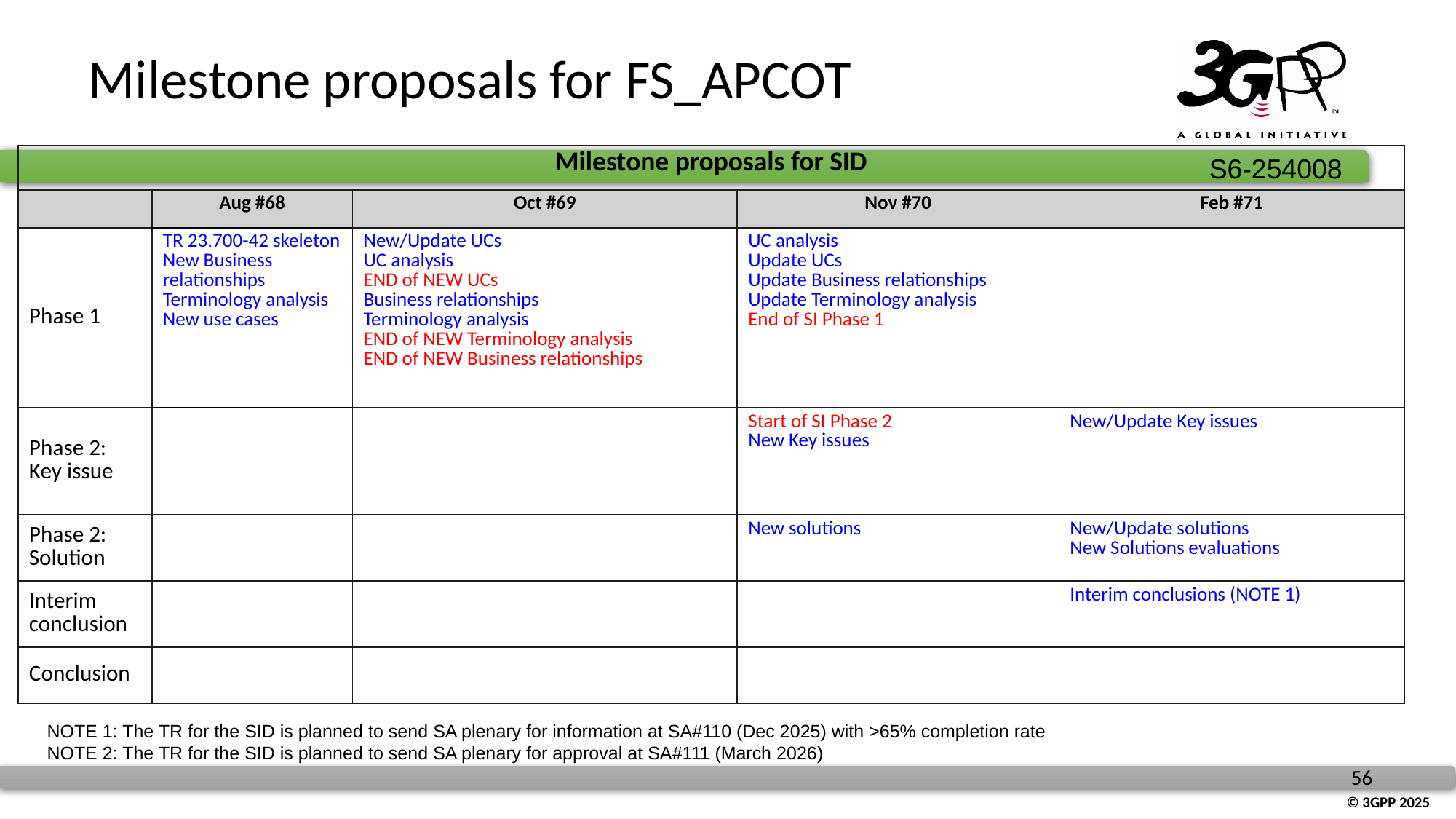

# Milestone proposals for FS_APCOT
| Milestone proposals for SID |  |  |  |  |
| --- | --- | --- | --- | --- |
|  | Aug #68 | Oct #69 | Nov #70 | Feb #71 |
| Phase 1 | TR 23.700-42 skeleton New Business relationships Terminology analysis New use cases | New/Update UCs UC analysis END of NEW UCs Business relationships Terminology analysis END of NEW Terminology analysis END of NEW Business relationships | UC analysis Update UCs Update Business relationships Update Terminology analysis End of SI Phase 1 |  |
| Phase 2: Key issue |  |  | Start of SI Phase 2 New Key issues | New/Update Key issues |
| Phase 2: Solution |  |  | New solutions | New/Update solutions New Solutions evaluations |
| Interim conclusion |  |  |  | Interim conclusions (NOTE 1) |
| Conclusion |  |  |  |  |
NOTE 1: The TR for the SID is planned to send SA plenary for information at SA#110 (Dec 2025) with >65% completion rate
NOTE 2: The TR for the SID is planned to send SA plenary for approval at SA#111 (March 2026)